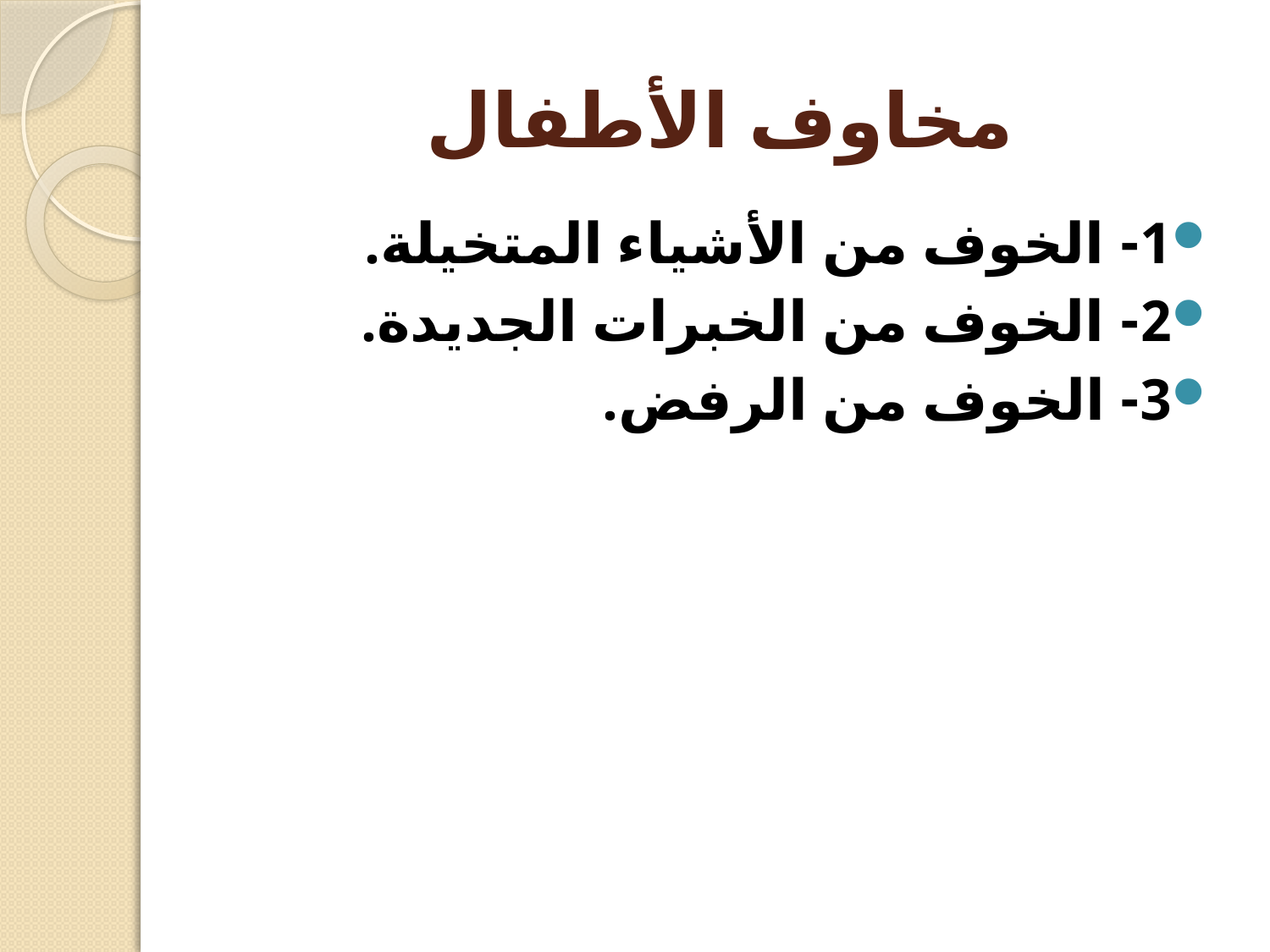

# مخاوف الأطفال
1- الخوف من الأشياء المتخيلة.
2- الخوف من الخبرات الجديدة.
3- الخوف من الرفض.